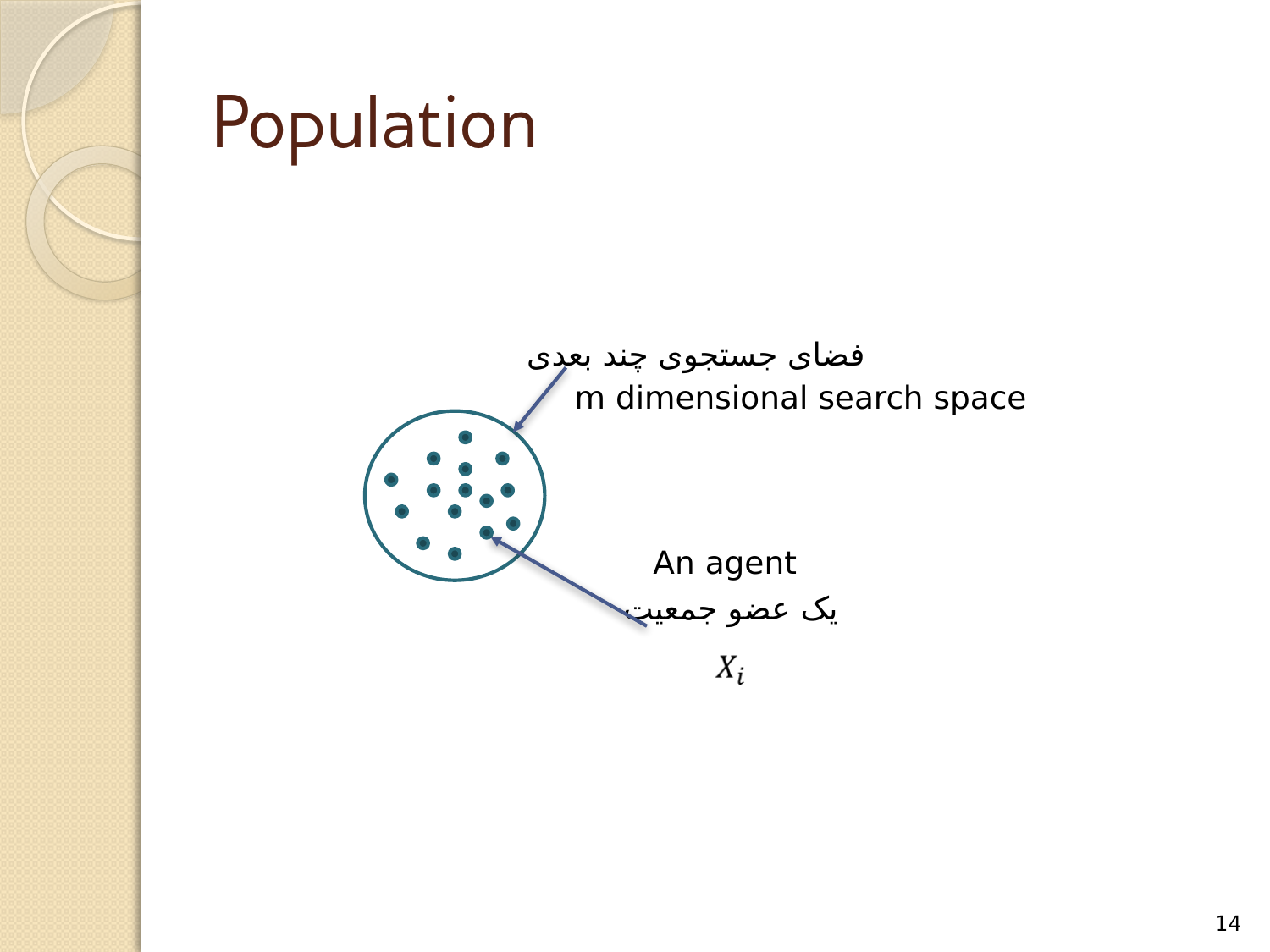

# Population

فضای جستجوی چند بعدی
m dimensional search space

An agent

يک عضو جمعيت

14